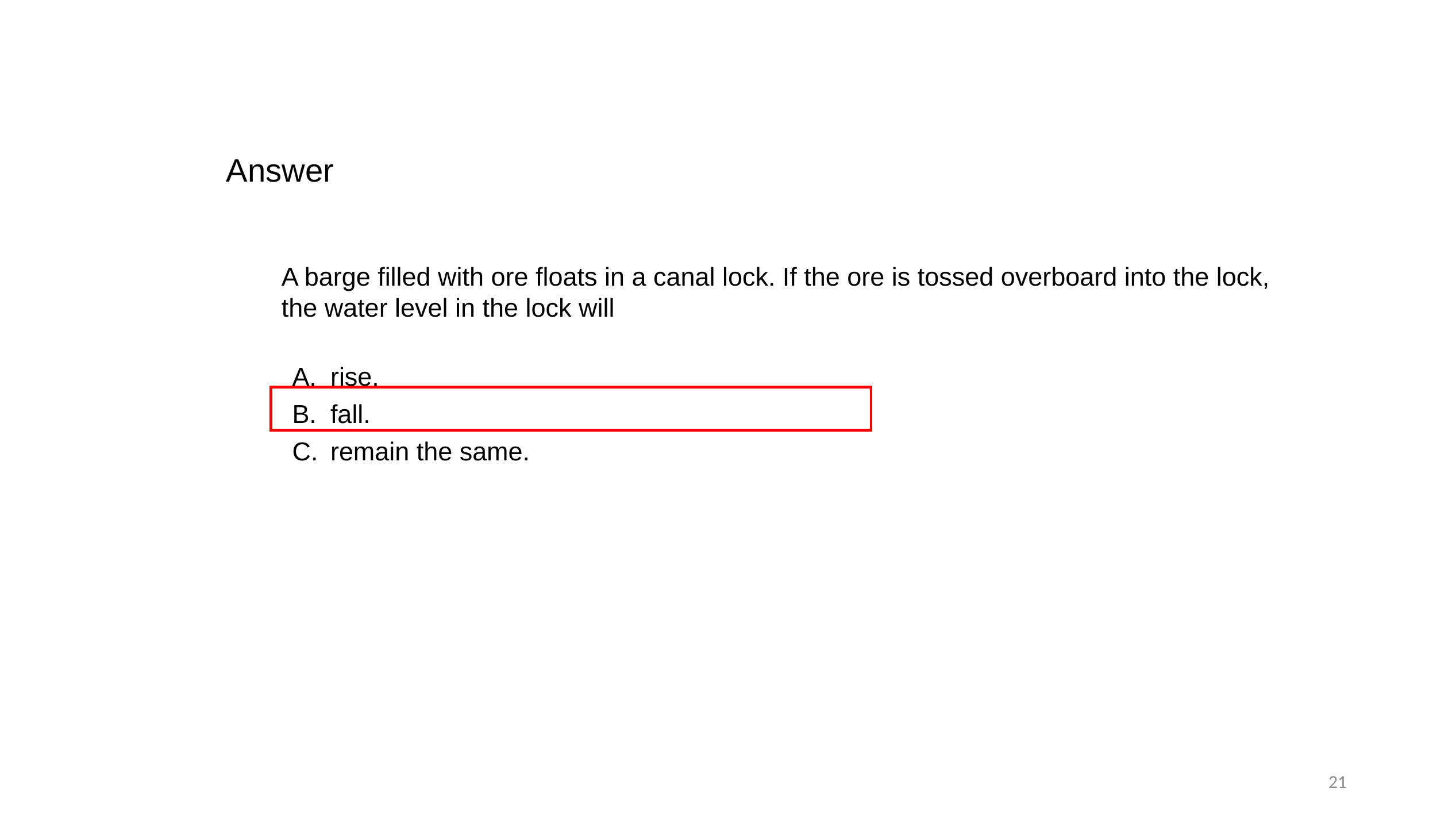

Answer
A barge filled with ore floats in a canal lock. If the ore is tossed overboard into the lock, the water level in the lock will

rise.
fall.
remain the same.

21